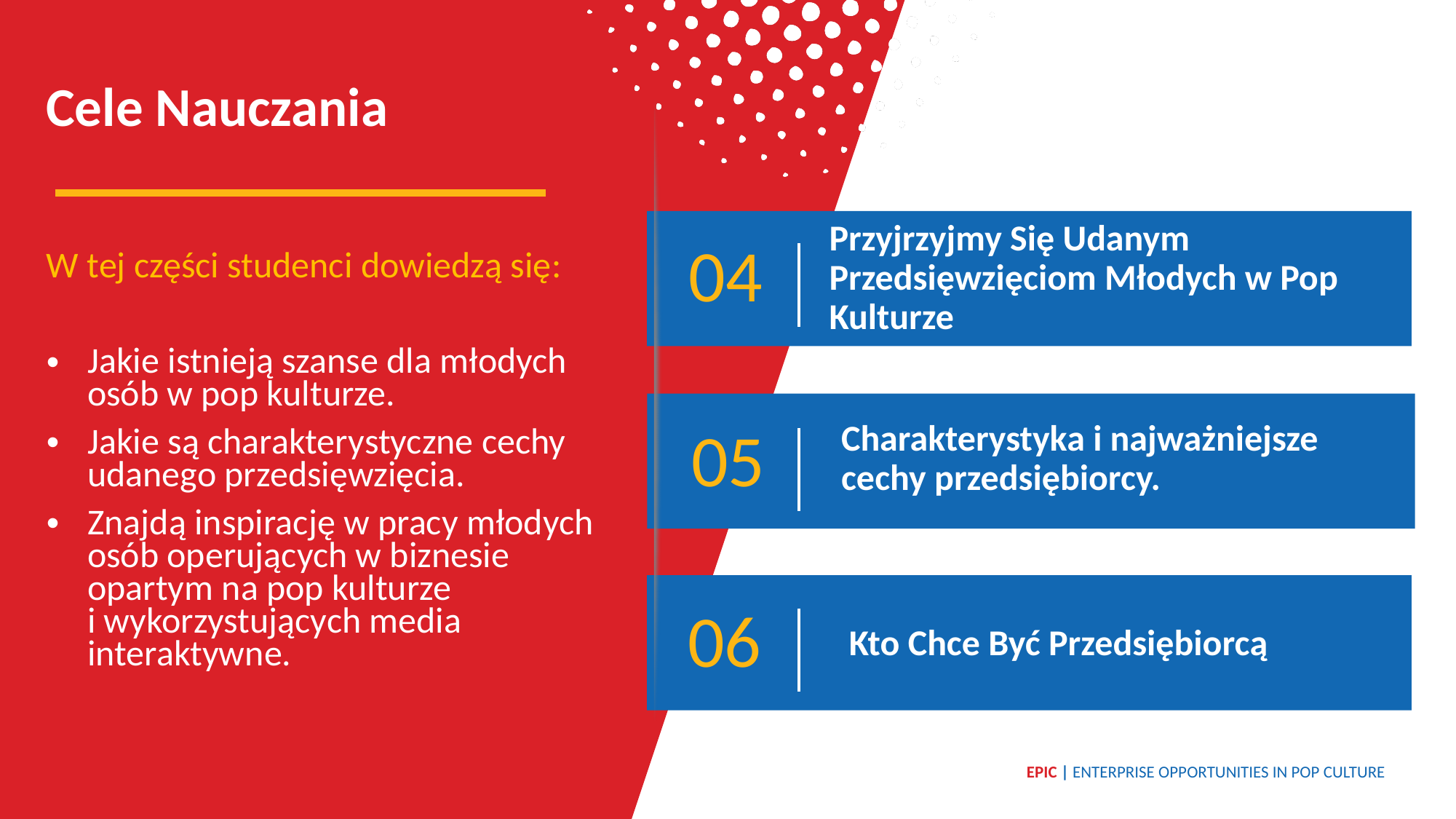

Cele Nauczania
04
Przyjrzyjmy Się Udanym Przedsięwzięciom Młodych w Pop Kulturze

W tej części studenci dowiedzą się:

Jakie istnieją szanse dla młodych osób w pop kulturze.
Jakie są charakterystyczne cechy udanego przedsięwzięcia.
Znajdą inspirację w pracy młodych osób operujących w biznesie opartym na pop kulturze
i wykorzystujących media interaktywne.

Charakterystyka i najważniejsze cechy przedsiębiorcy.
05
06
Kto Chce Być Przedsiębiorcą